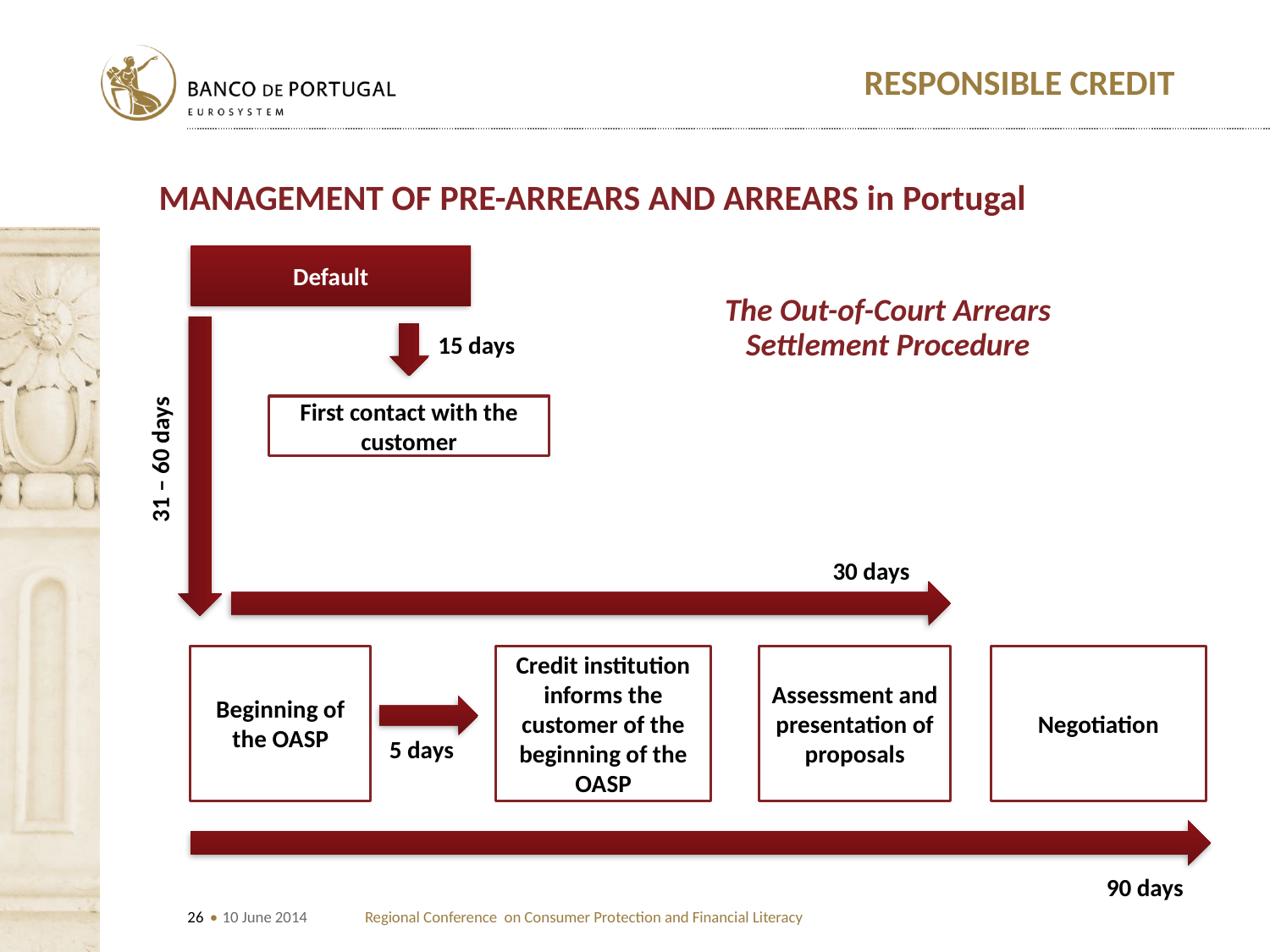

# Responsible Credit
Management of pre-arrears and arrears in Portugal
Default
The Out-of-Court Arrears Settlement Procedure
15 days

First contact with the customer
31 – 60 days

30 days

Beginning of the OASP
Assessment and presentation of proposals
Credit institution informs the customer of the beginning of the OASP
Negotiation

5 days

90 days
10 June 2014
Regional Conference  on Consumer Protection and Financial Literacy